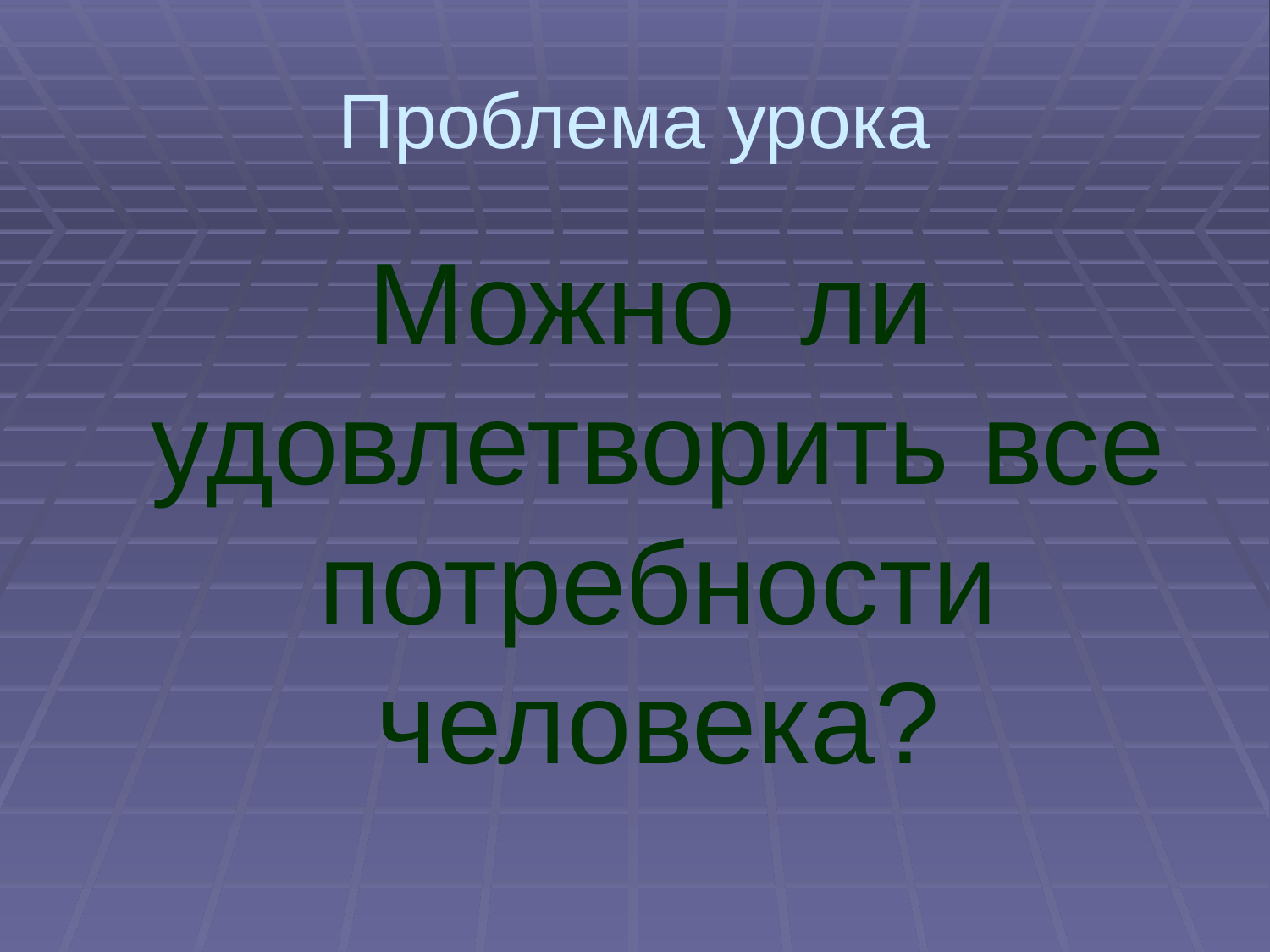

# Проблема урока
 Можно  ли удовлетворить все потребности человека?